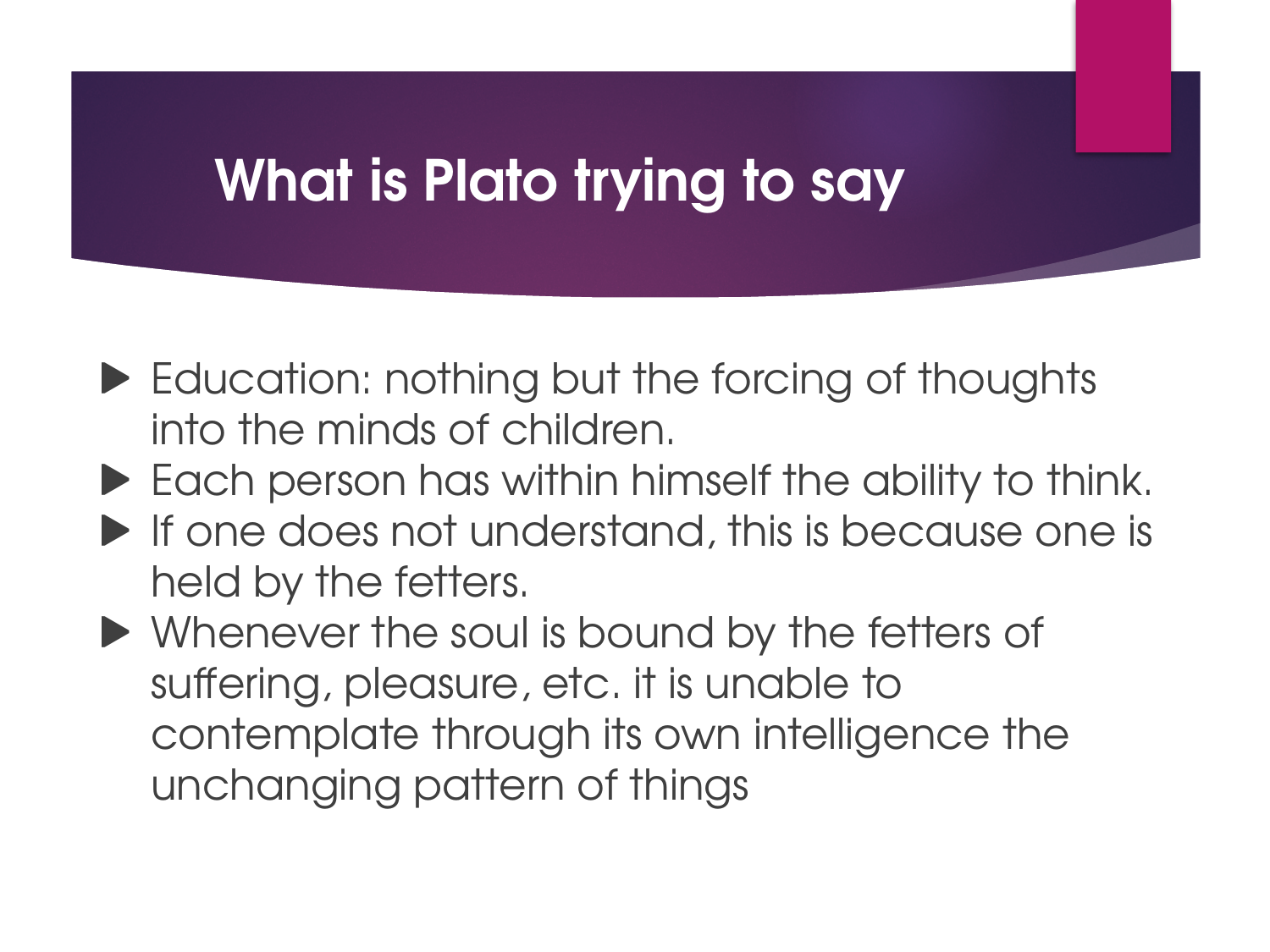

# What is Plato trying to say
Education: nothing but the forcing of thoughts into the minds of children.
Each person has within himself the ability to think.
If one does not understand, this is because one is held by the fetters.
Whenever the soul is bound by the fetters of suffering, pleasure, etc. it is unable to contemplate through its own intelligence the unchanging pattern of things